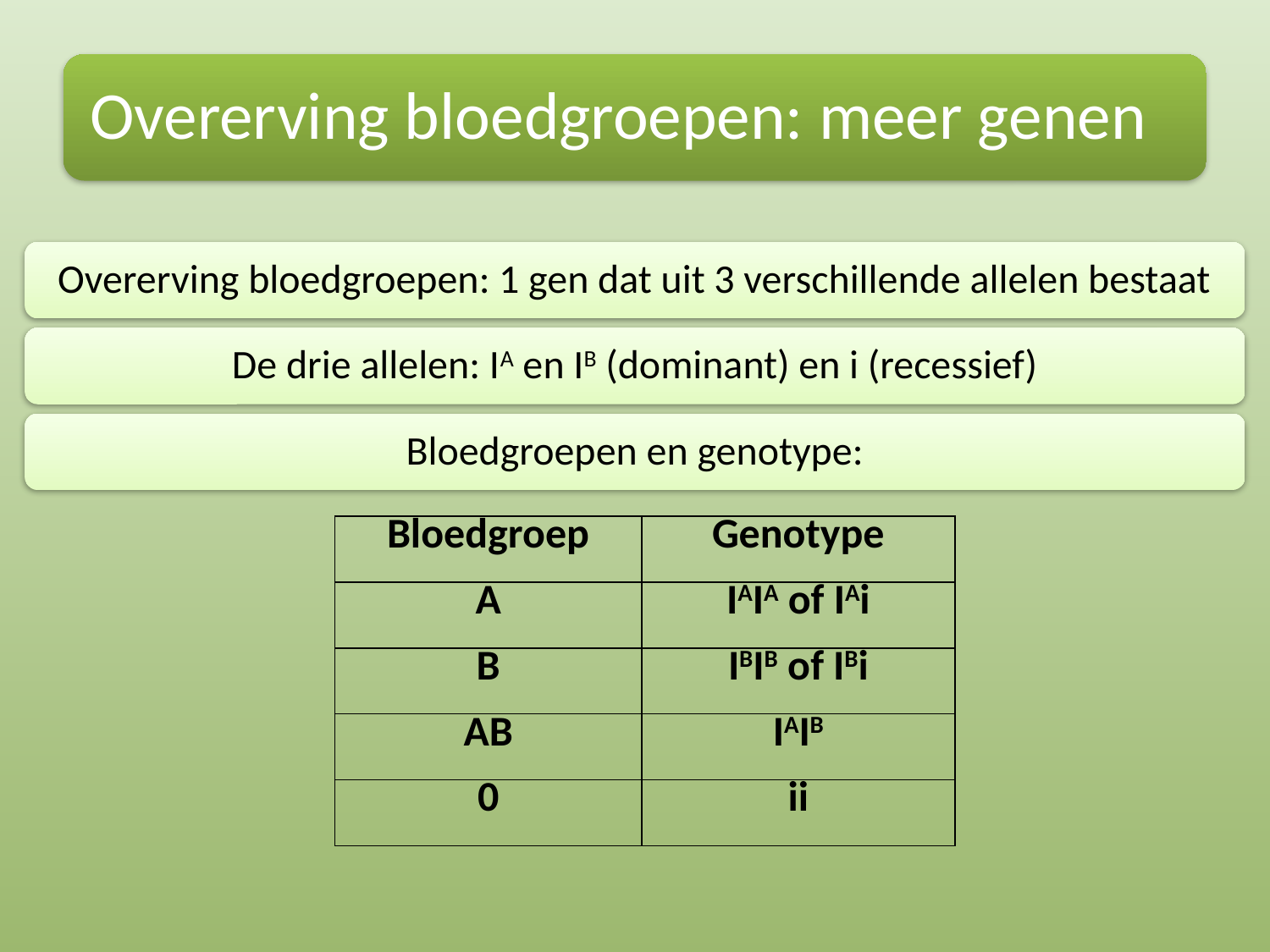

Overerving bloedgroepen: meer genen
Overerving bloedgroepen: 1 gen dat uit 3 verschillende allelen bestaat
De drie allelen: IA en IB (dominant) en i (recessief)
Bloedgroepen en genotype:
| Bloedgroep | Genotype |
| --- | --- |
| A | IAIA of IAi |
| B | IBIB of IBi |
| AB | IAIB |
| 0 | ii |